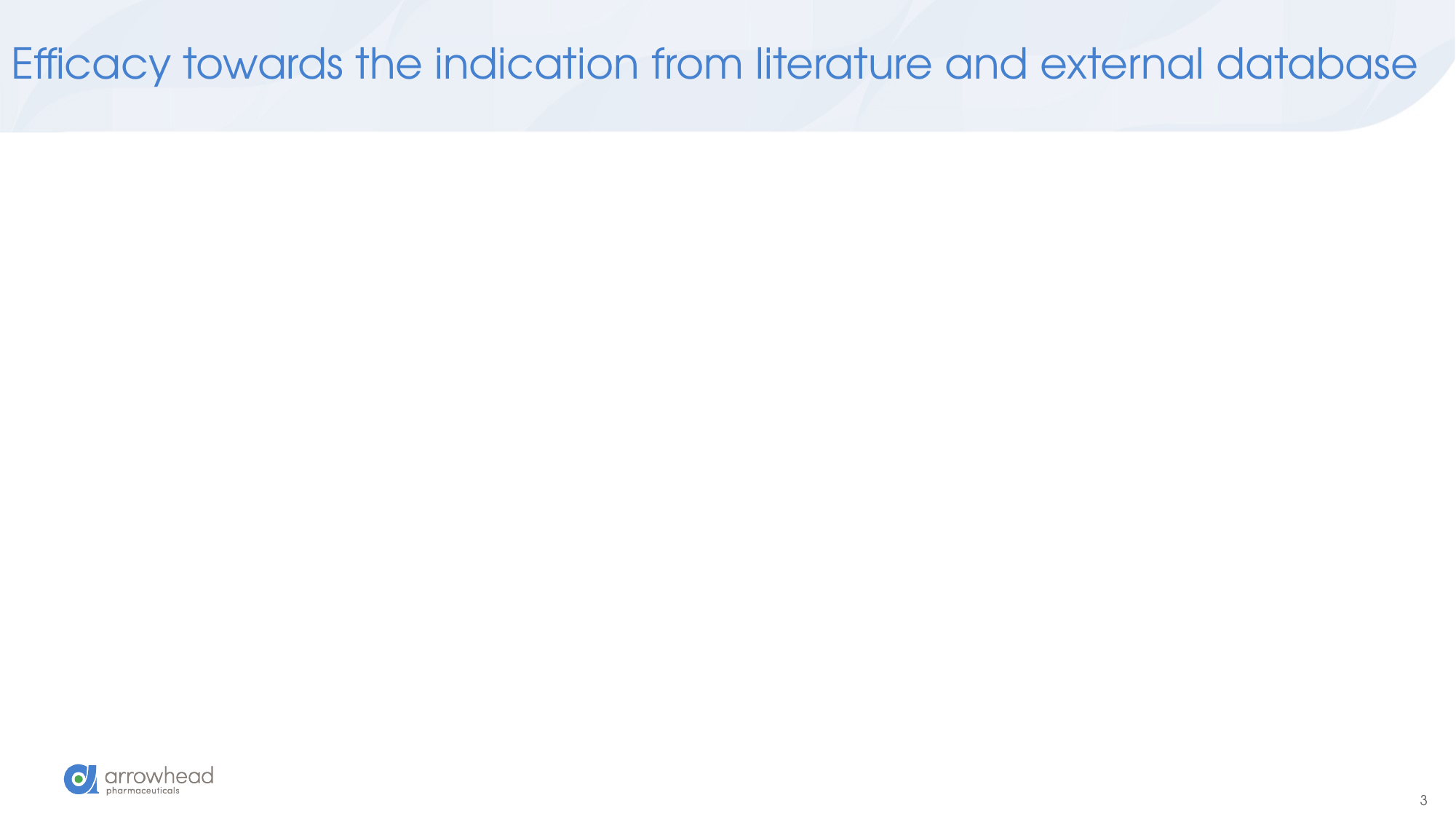

# Efficacy towards the indication from literature and external database